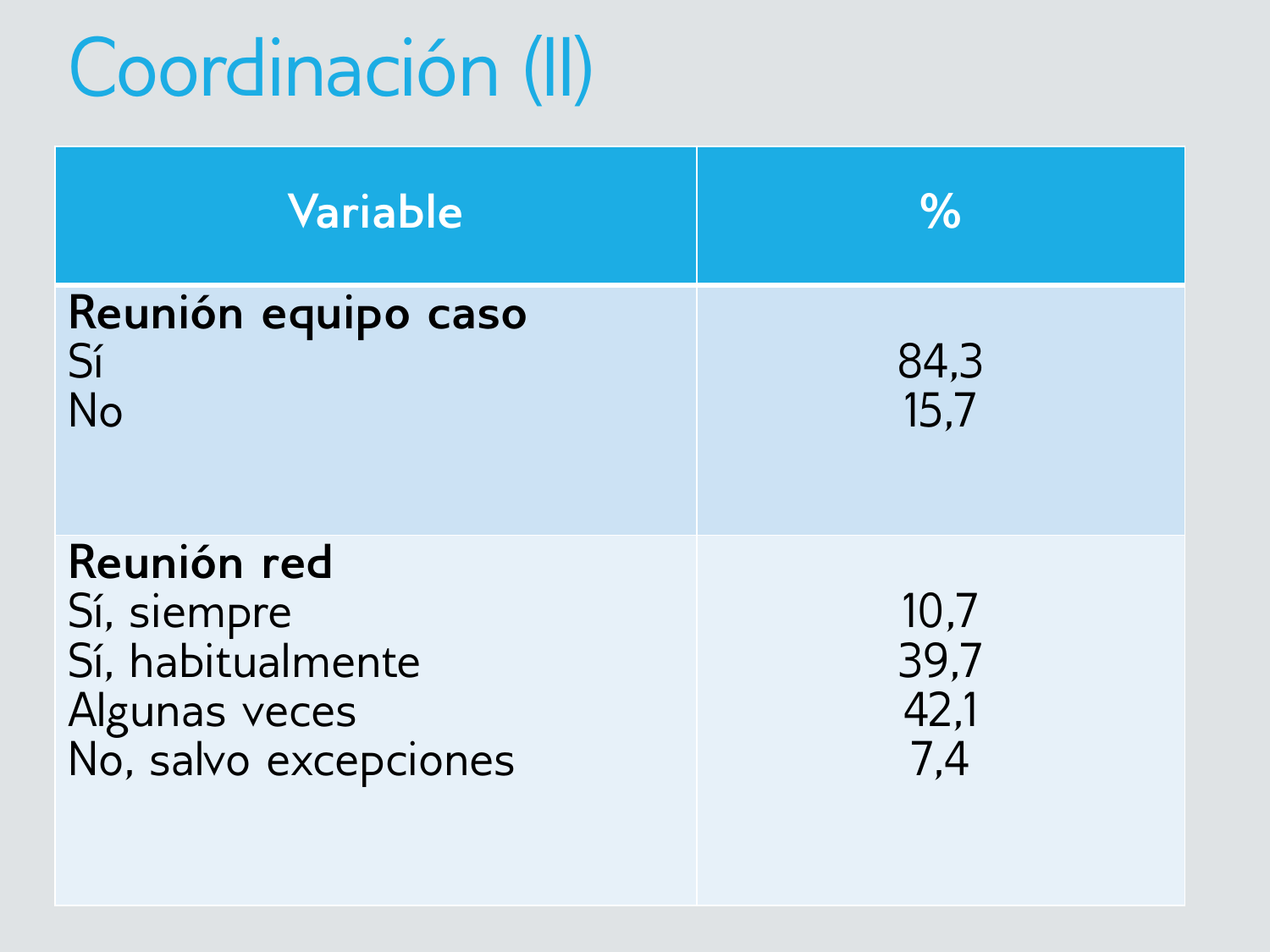

Coordinación (II)
| Variable | % |
| --- | --- |
| Reunión equipo caso Sí No | 84,3 15,7 |
| Reunión red Sí, siempre Sí, habitualmente Algunas veces No, salvo excepciones | 10,7 39,7 42,1 7,4 |